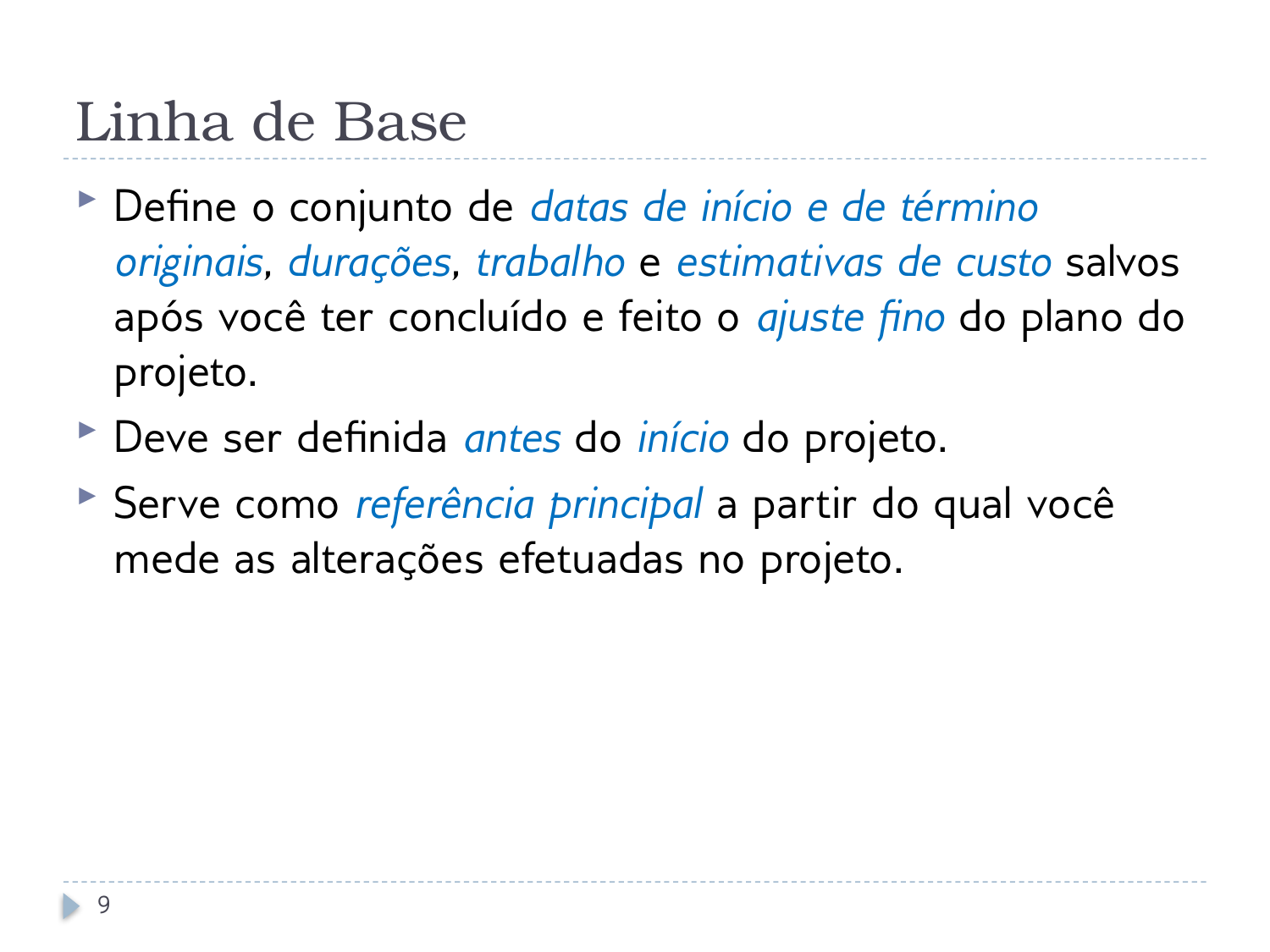

# Linha de Base
Define o conjunto de datas de início e de término originais, durações, trabalho e estimativas de custo salvos após você ter concluído e feito o ajuste fino do plano do projeto.
Deve ser definida antes do início do projeto.
Serve como referência principal a partir do qual você mede as alterações efetuadas no projeto.
9